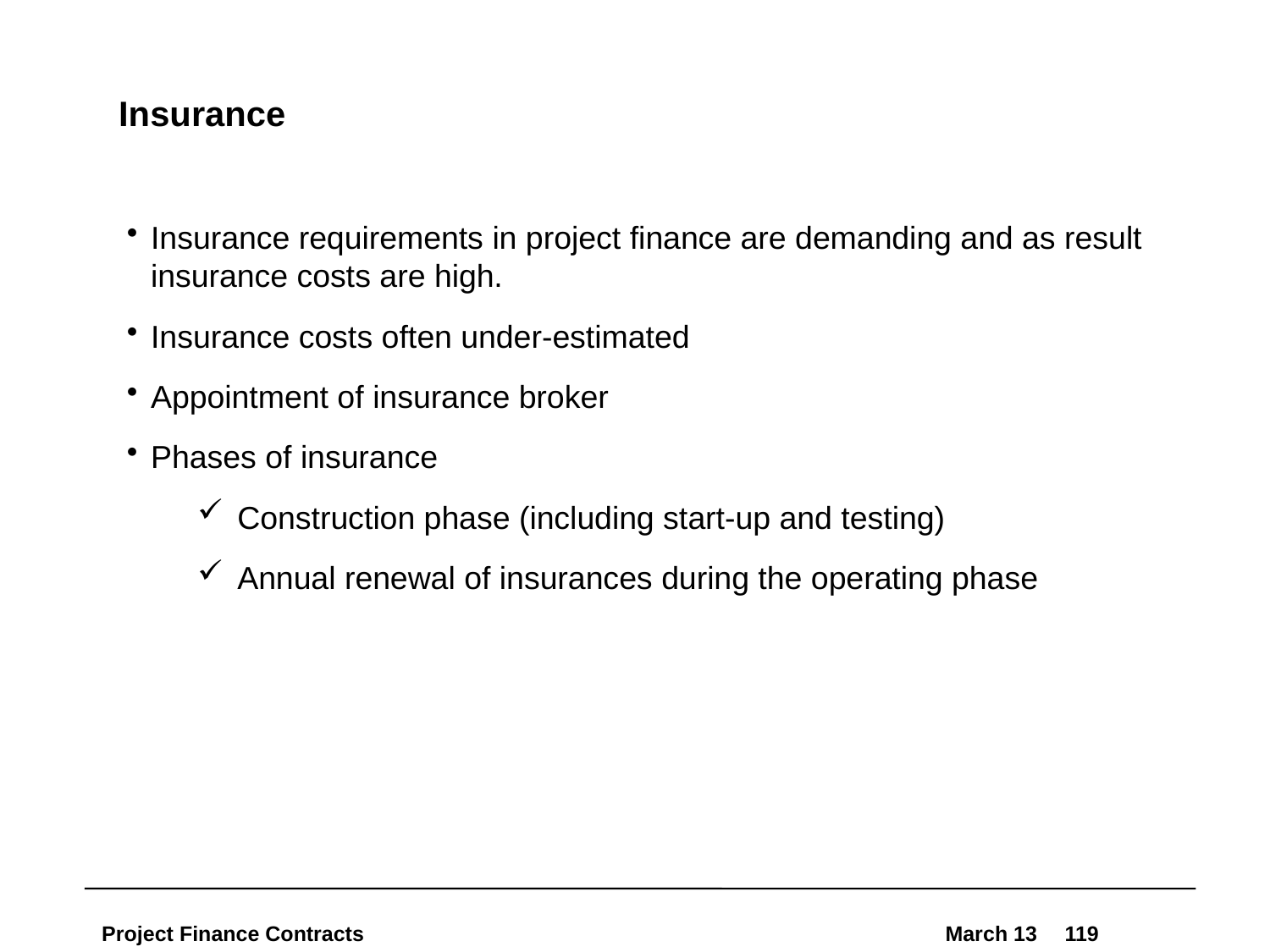

# Insurance
Insurance requirements in project finance are demanding and as result insurance costs are high.
Insurance costs often under-estimated
Appointment of insurance broker
Phases of insurance
Construction phase (including start-up and testing)
Annual renewal of insurances during the operating phase